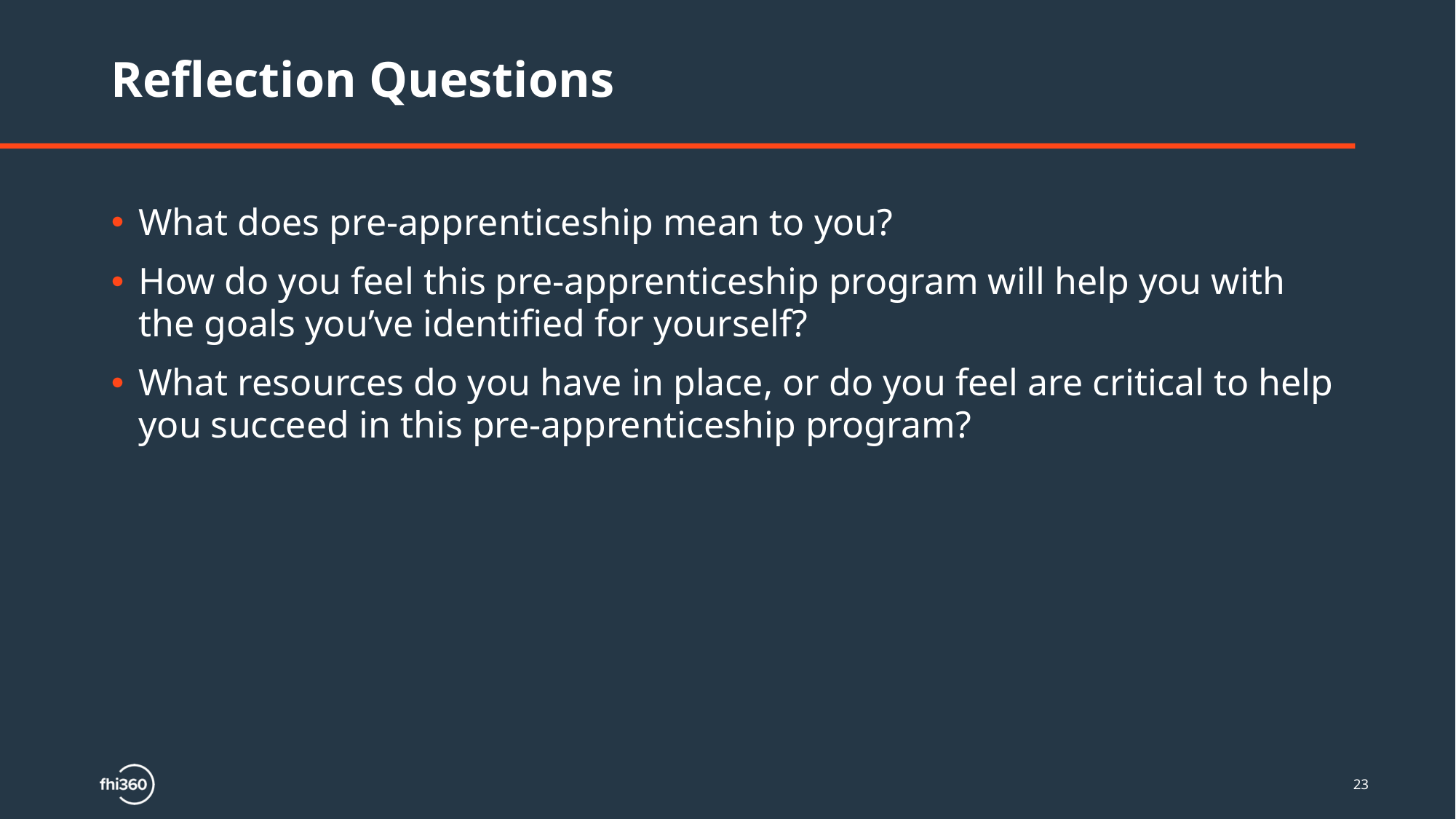

# Reflection Questions
What does pre-apprenticeship mean to you?
How do you feel this pre-apprenticeship program will help you with the goals you’ve identified for yourself?
What resources do you have in place, or do you feel are critical to help you succeed in this pre-apprenticeship program?